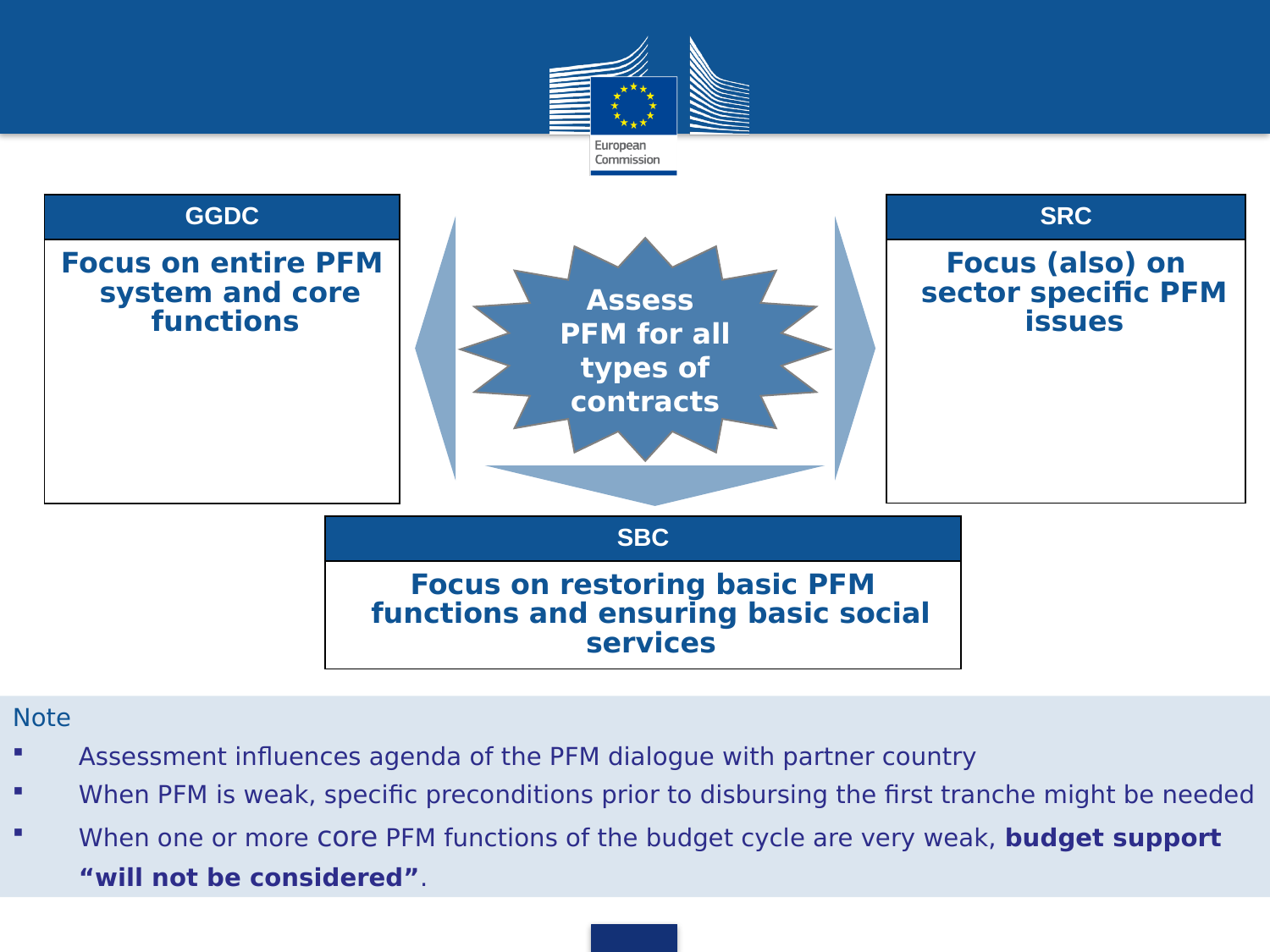

Running Head 12-Point Plain, Title Case
| GGDC |
| --- |
| Focus on entire PFM system and core functions |
| SRC |
| --- |
| Focus (also) on sector specific PFM issues |
Assess  PFM for all types of contracts

| SBC |
| --- |
| Focus on restoring basic PFM functions and ensuring basic social services |
Note
Assessment influences agenda of the PFM dialogue with partner country
When PFM is weak, specific preconditions prior to disbursing the first tranche might be needed
When one or more core PFM functions of the budget cycle are very weak, budget support “will not be considered”.